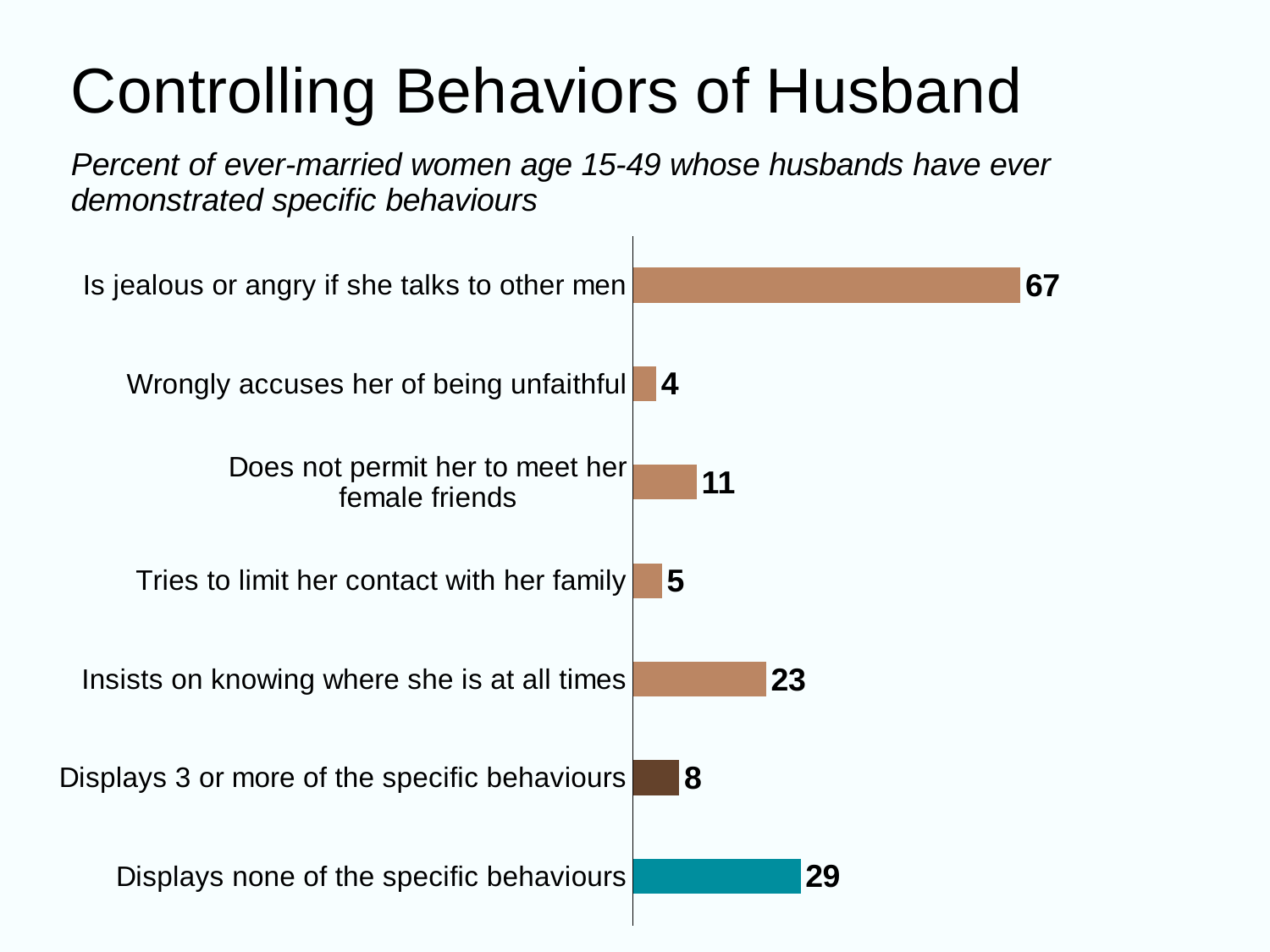

### Chart

| Category | Series 1 |
|---|---|
| Displays none of the specific behaviours | 29.0 |
| Displays 3 or more of the specific behaviours | 8.0 |
| Insists on knowing where she is at all times | 23.0 |
| Tries to limit her contact with her family | 5.0 |
| Does not permit her to meet her
female friends | 11.0 |
| Wrongly accuses her of being unfaithful | 4.0 |
| Is jealous or angry if she talks to other men | 67.0 |